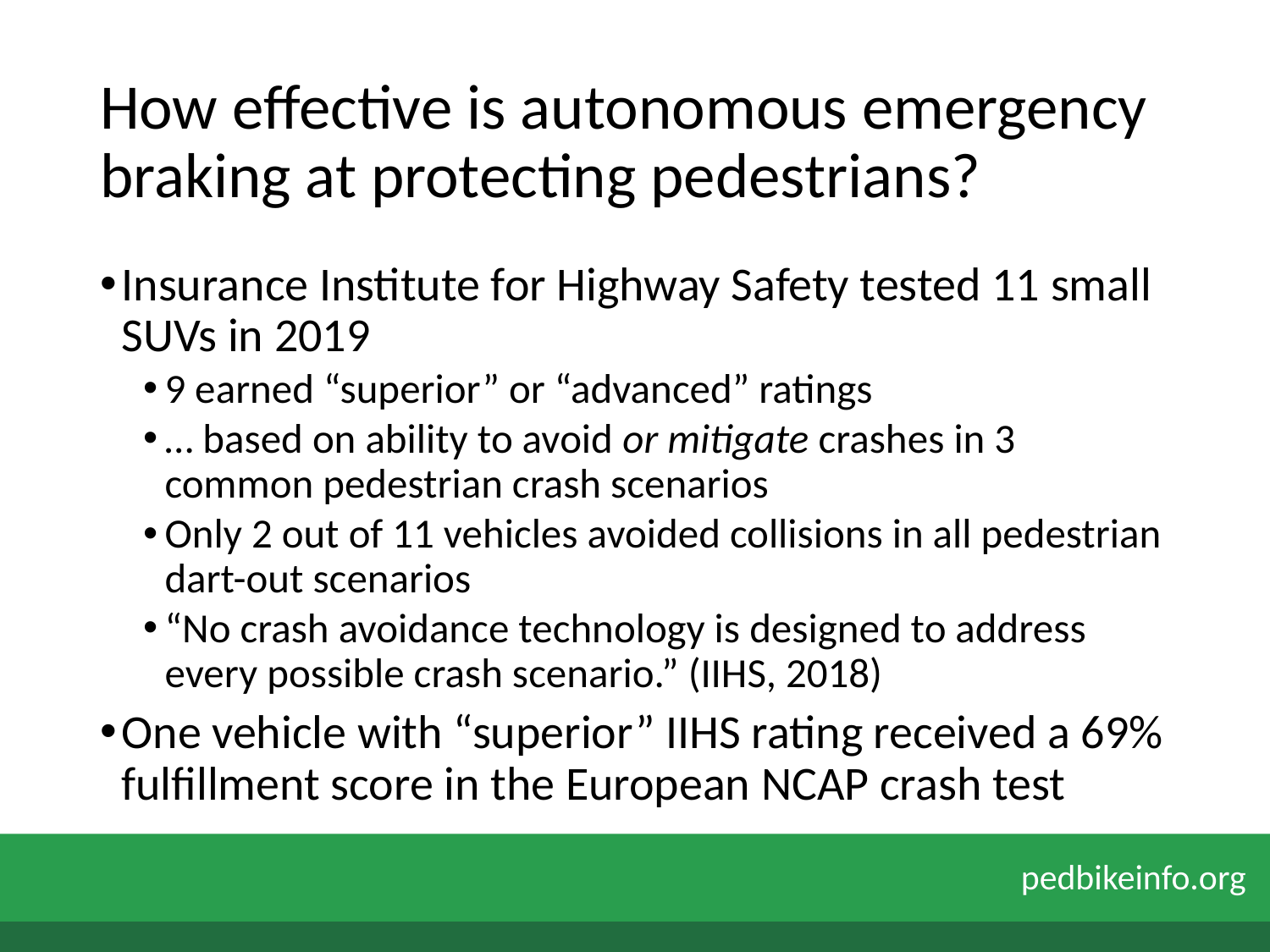

# How effective is autonomous emergency braking at protecting pedestrians?
Insurance Institute for Highway Safety tested 11 small SUVs in 2019
9 earned “superior” or “advanced” ratings
… based on ability to avoid or mitigate crashes in 3 common pedestrian crash scenarios
Only 2 out of 11 vehicles avoided collisions in all pedestrian dart-out scenarios
“No crash avoidance technology is designed to address every possible crash scenario.” (IIHS, 2018)
One vehicle with “superior” IIHS rating received a 69% fulfillment score in the European NCAP crash test